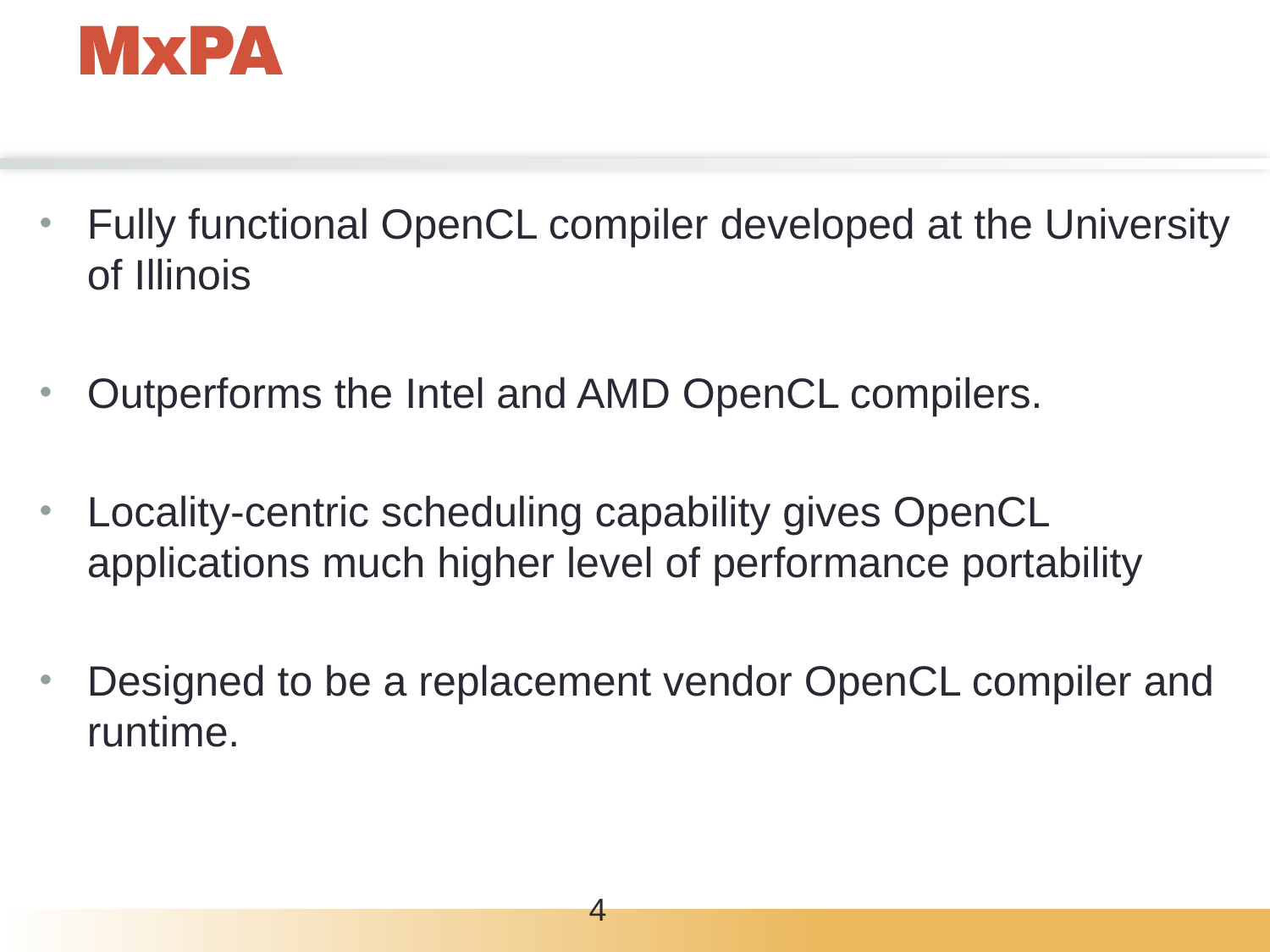

# MxPA
Fully functional OpenCL compiler developed at the University of Illinois

Outperforms the Intel and AMD OpenCL compilers.

Locality-centric scheduling capability gives OpenCL applications much higher level of performance portability

Designed to be a replacement vendor OpenCL compiler and runtime.

4